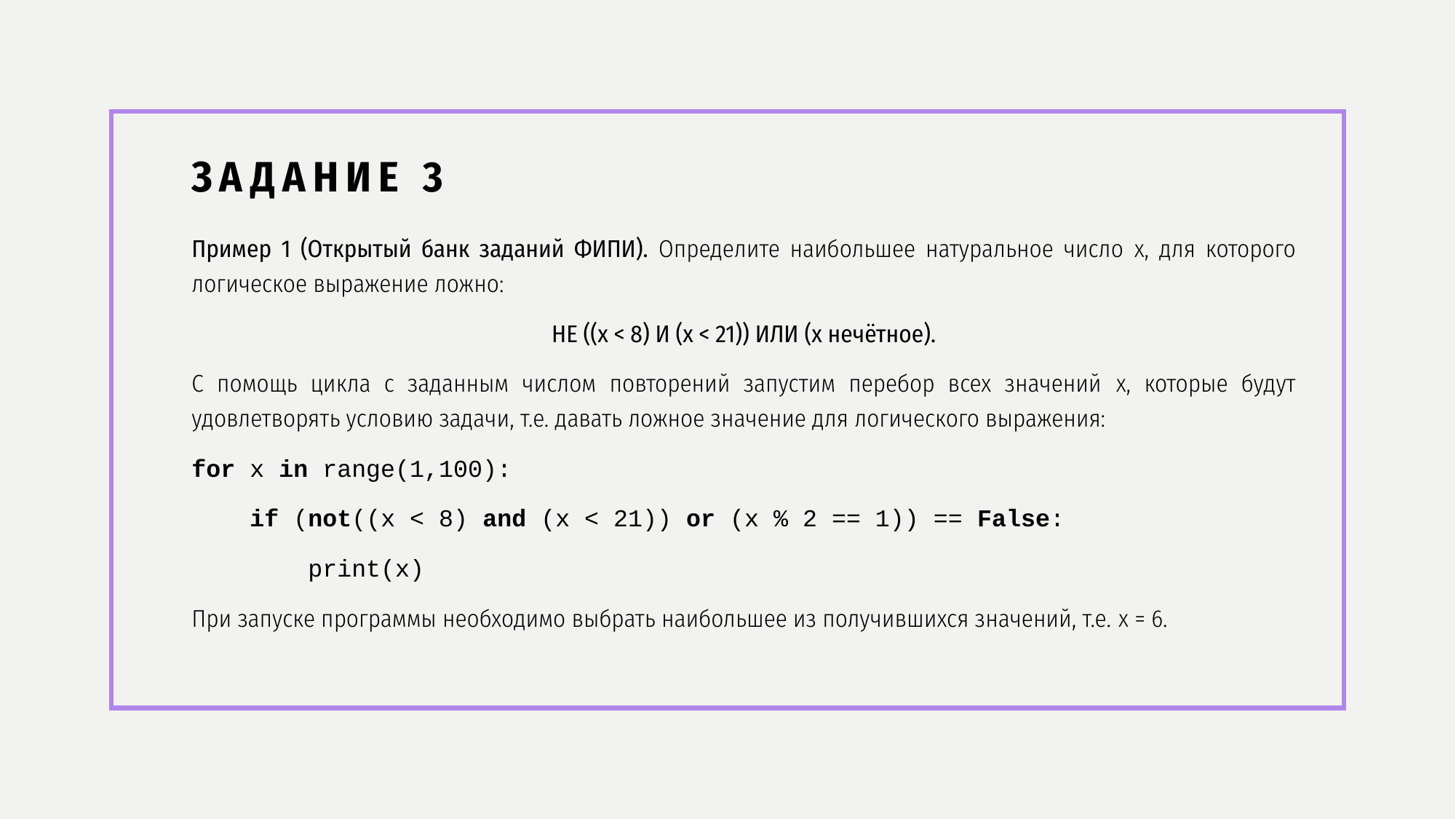

# Задание 3
Пример 1 (Открытый банк заданий ФИПИ). Определите наибольшее натуральное число x, для которого логическое выражение ложно:
НЕ ((x < 8) И (x < 21)) ИЛИ (x нечётное).
С помощь цикла с заданным числом повторений запустим перебор всех значений x, которые будут удовлетворять условию задачи, т.е. давать ложное значение для логического выражения:
for x in range(1,100):
    if (not((x < 8) and (x < 21)) or (x % 2 == 1)) == False:
        print(x)
При запуске программы необходимо выбрать наибольшее из получившихся значений, т.е. x = 6.